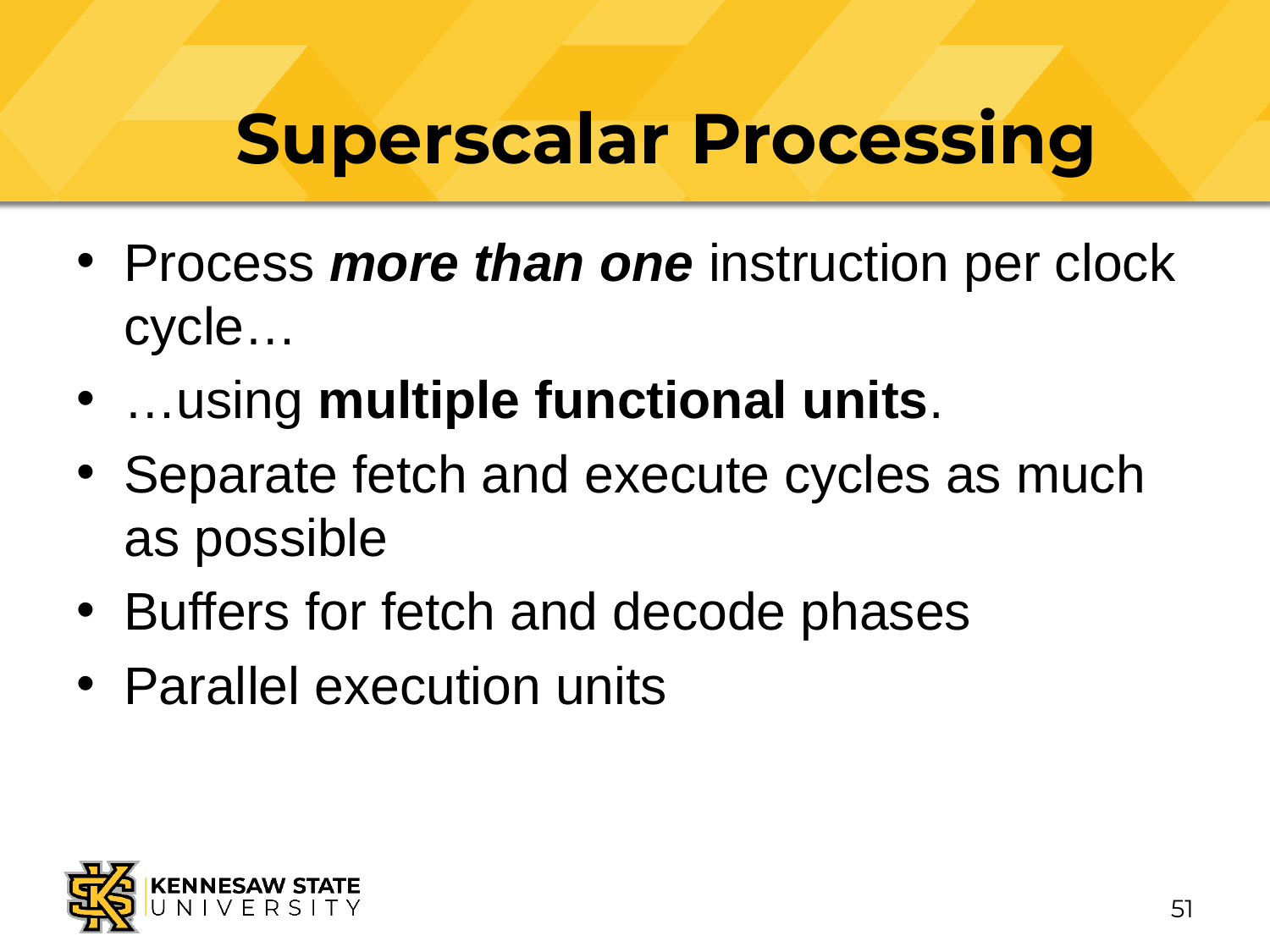

# Superscalar Processing
Process more than one instruction per clock cycle…
…using multiple functional units.
Separate fetch and execute cycles as much as possible
Buffers for fetch and decode phases
Parallel execution units
51